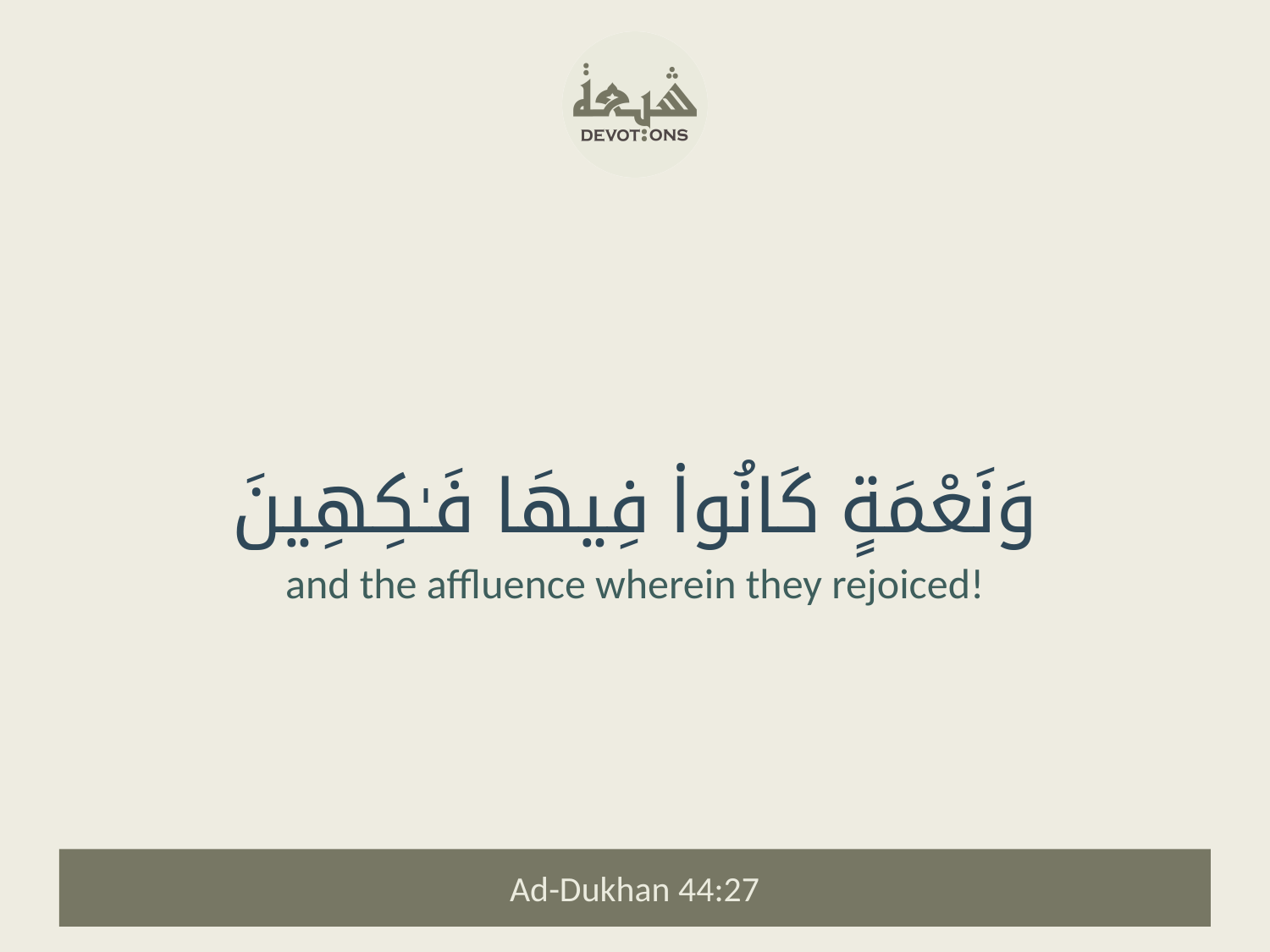

وَنَعْمَةٍ كَانُوا۟ فِيهَا فَـٰكِهِينَ
and the affluence wherein they rejoiced!
Ad-Dukhan 44:27